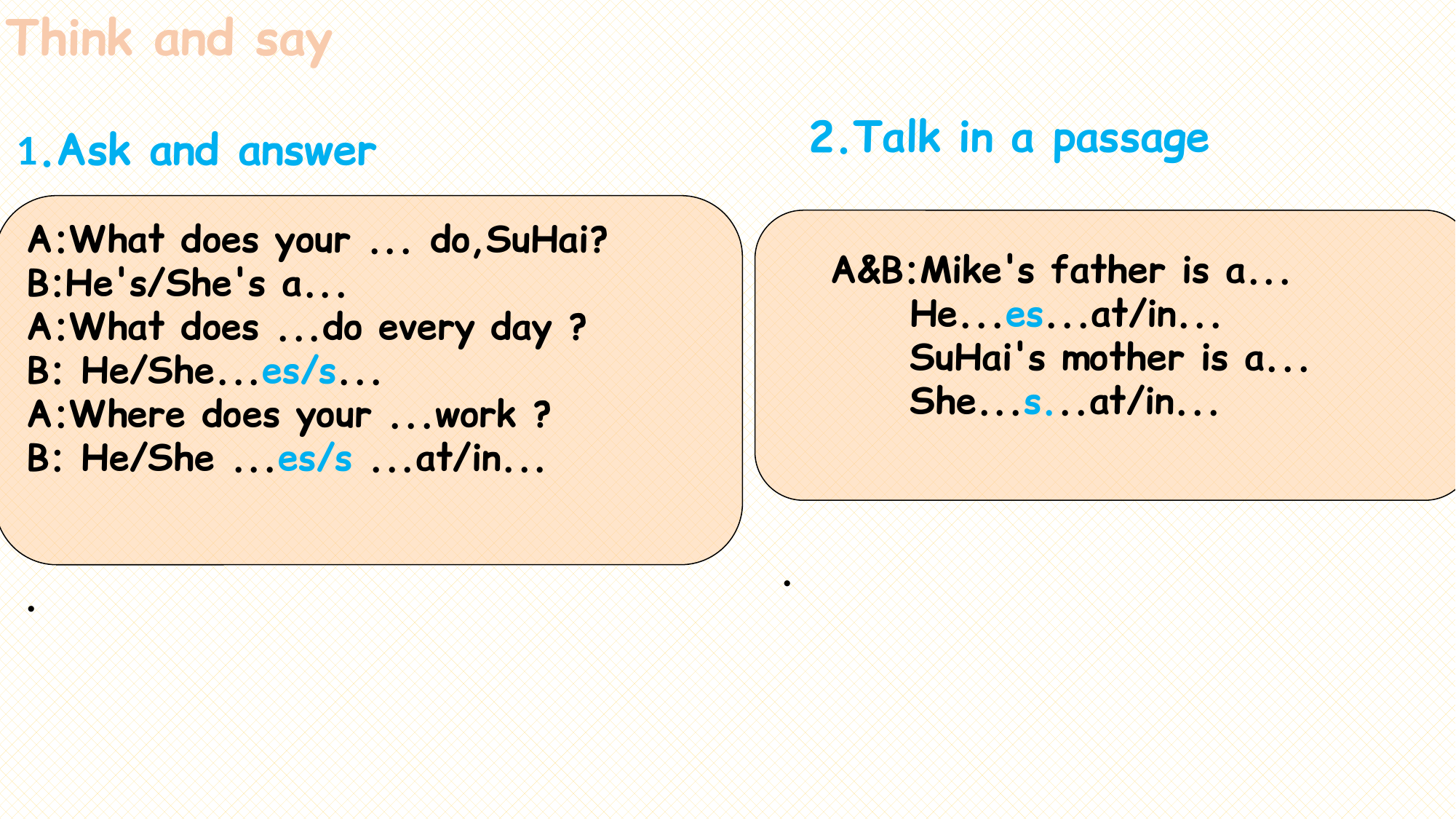

Think and say
2.Talk in a passage

1.Ask and answer

.
A:What does your ... do,SuHai?
B:He's/She's a...
A:What does ...do every day ?
B: He/She...es/s...
A:Where does your ...work ?
B: He/She ...es/s ...at/in...

.
A&B:Mike's father is a...
     He...es...at/in...
     SuHai's mother is a...
     She...s...at/in...